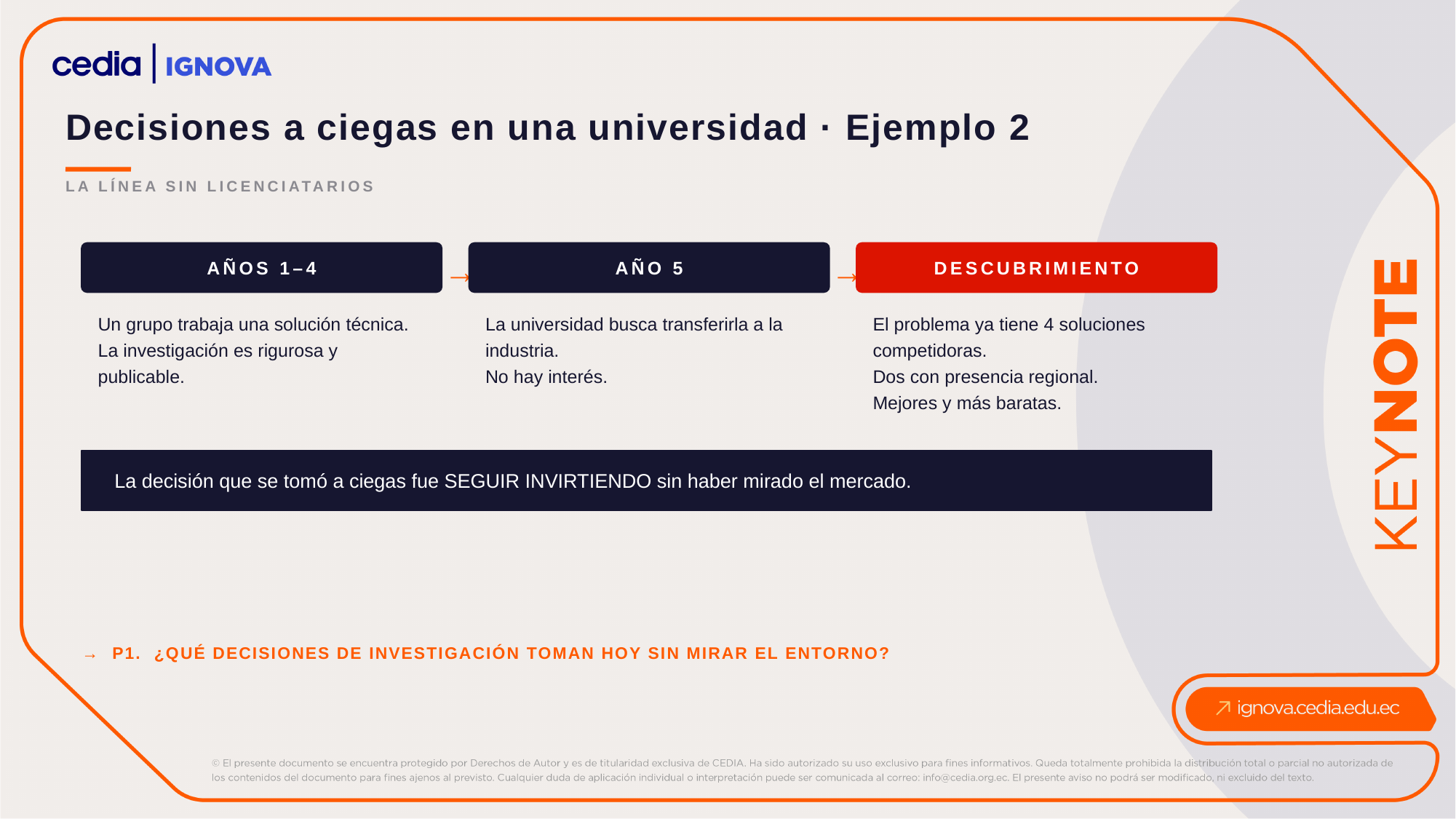

Decisiones a ciegas en una universidad · Ejemplo 2

LA LÍNEA SIN LICENCIATARIOS

AÑOS 1–4

AÑO 5

DESCUBRIMIENTO
→
→
Un grupo trabaja una solución técnica.
La investigación es rigurosa y publicable.
La universidad busca transferirla a la industria.
No hay interés.
El problema ya tiene 4 soluciones competidoras.
Dos con presencia regional.
Mejores y más baratas.

La decisión que se tomó a ciegas fue SEGUIR INVIRTIENDO sin haber mirado el mercado.
→  P1.  ¿QUÉ DECISIONES DE INVESTIGACIÓN TOMAN HOY SIN MIRAR EL ENTORNO?